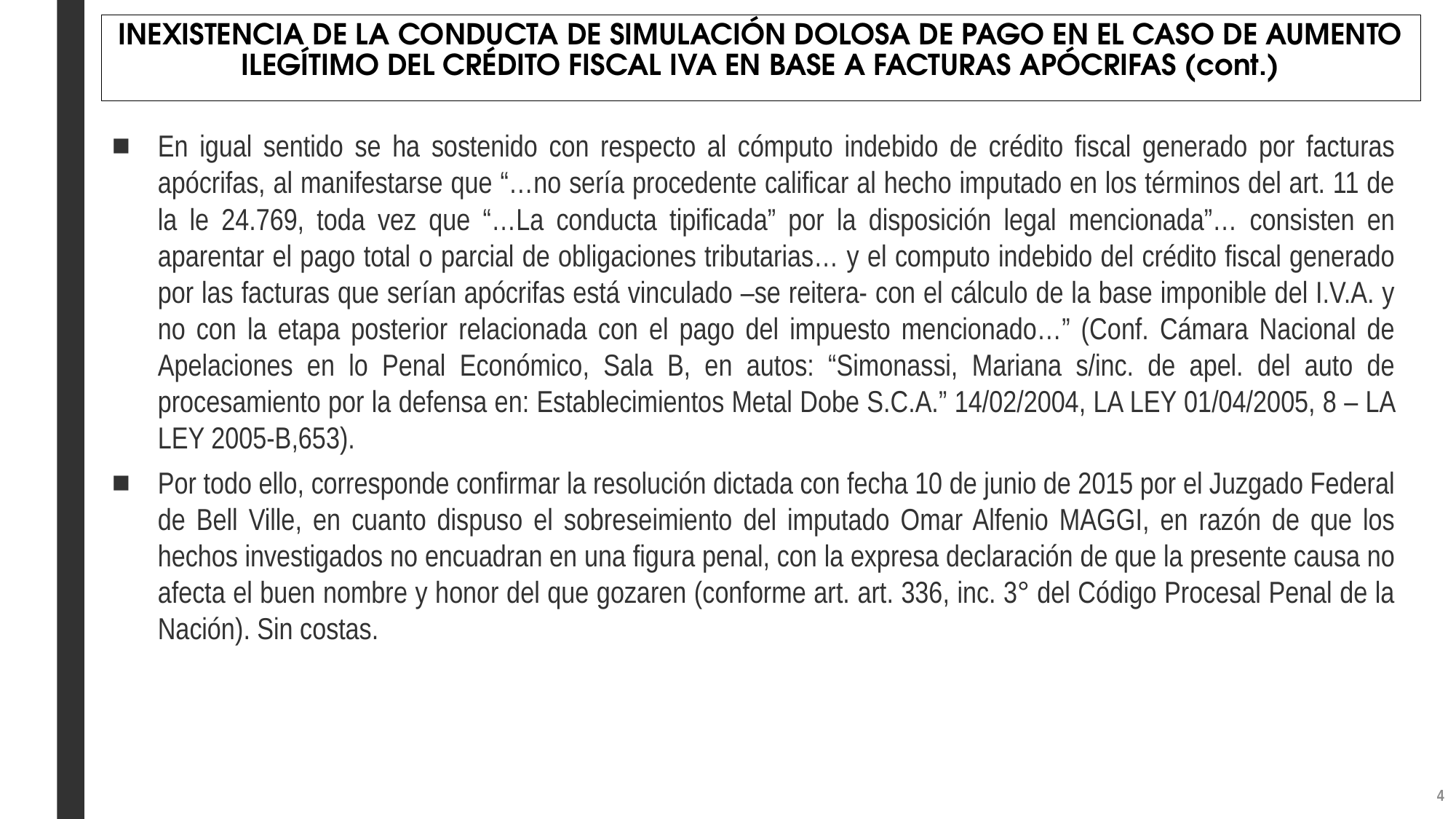

# INEXISTENCIA DE LA CONDUCTA DE SIMULACIÓN DOLOSA DE PAGO EN EL CASO DE AUMENTO ILEGÍTIMO DEL CRÉDITO FISCAL IVA EN BASE A FACTURAS APÓCRIFAS (cont.)
En igual sentido se ha sostenido con respecto al cómputo indebido de crédito fiscal generado por facturas apócrifas, al manifestarse que “…no sería procedente calificar al hecho imputado en los términos del art. 11 de la le 24.769, toda vez que “…La conducta tipificada” por la disposición legal mencionada”… consisten en aparentar el pago total o parcial de obligaciones tributarias… y el computo indebido del crédito fiscal generado por las facturas que serían apócrifas está vinculado –se reitera- con el cálculo de la base imponible del I.V.A. y no con la etapa posterior relacionada con el pago del impuesto mencionado…” (Conf. Cámara Nacional de Apelaciones en lo Penal Económico, Sala B, en autos: “Simonassi, Mariana s/inc. de apel. del auto de procesamiento por la defensa en: Establecimientos Metal Dobe S.C.A.” 14/02/2004, LA LEY 01/04/2005, 8 – LA LEY 2005-B,653).
Por todo ello, corresponde confirmar la resolución dictada con fecha 10 de junio de 2015 por el Juzgado Federal de Bell Ville, en cuanto dispuso el sobreseimiento del imputado Omar Alfenio MAGGI, en razón de que los hechos investigados no encuadran en una figura penal, con la expresa declaración de que la presente causa no afecta el buen nombre y honor del que gozaren (conforme art. art. 336, inc. 3° del Código Procesal Penal de la Nación). Sin costas.
4